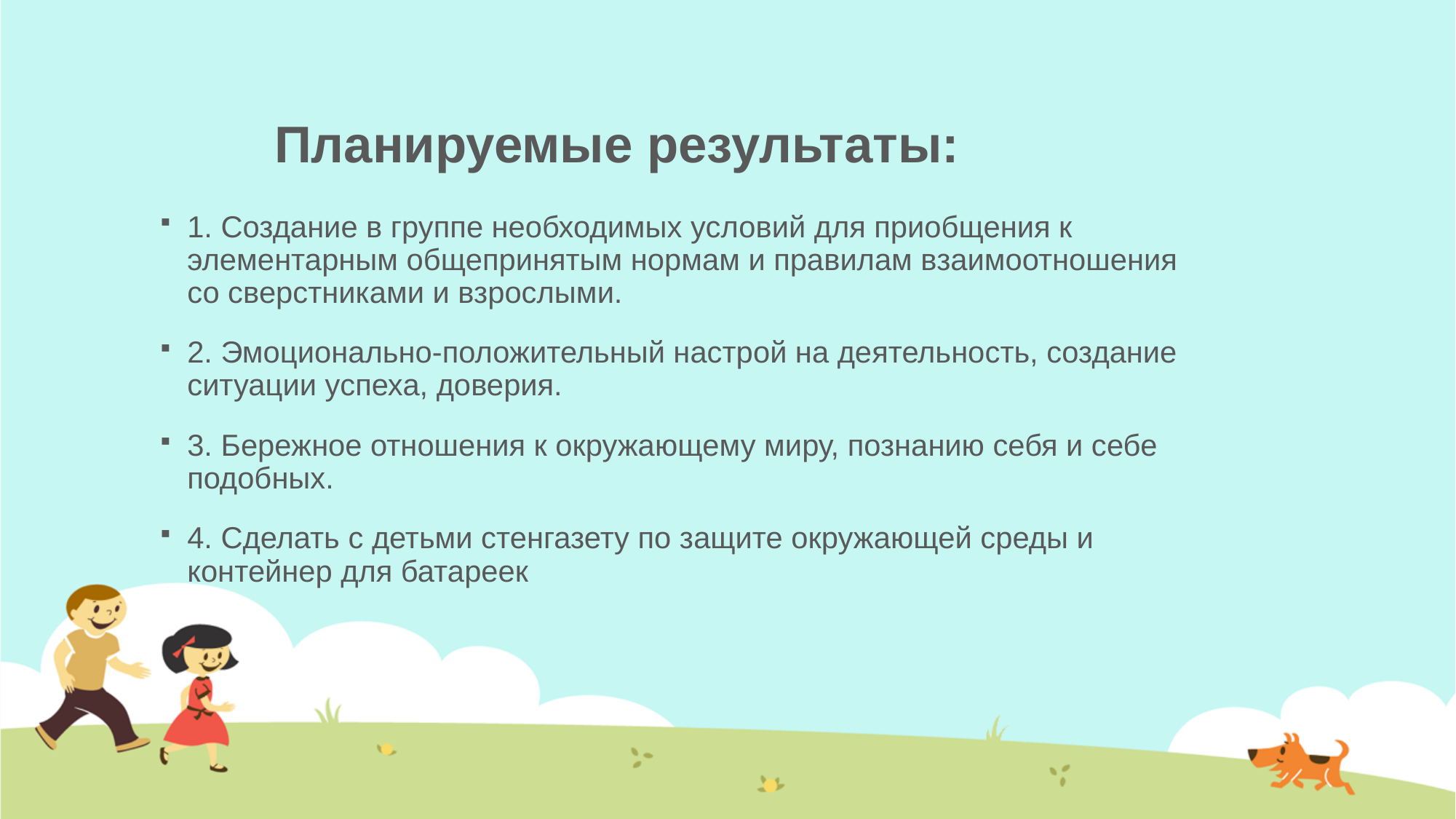

# Планируемые результаты:
1. Создание в группе необходимых условий для приобщения к элементарным общепринятым нормам и правилам взаимоотношения со сверстниками и взрослыми.
2. Эмоционально-положительный настрой на деятельность, создание ситуации успеха, доверия.
3. Бережное отношения к окружающему миру, познанию себя и себе подобных.
4. Сделать с детьми стенгазету по защите окружающей среды и контейнер для батареек